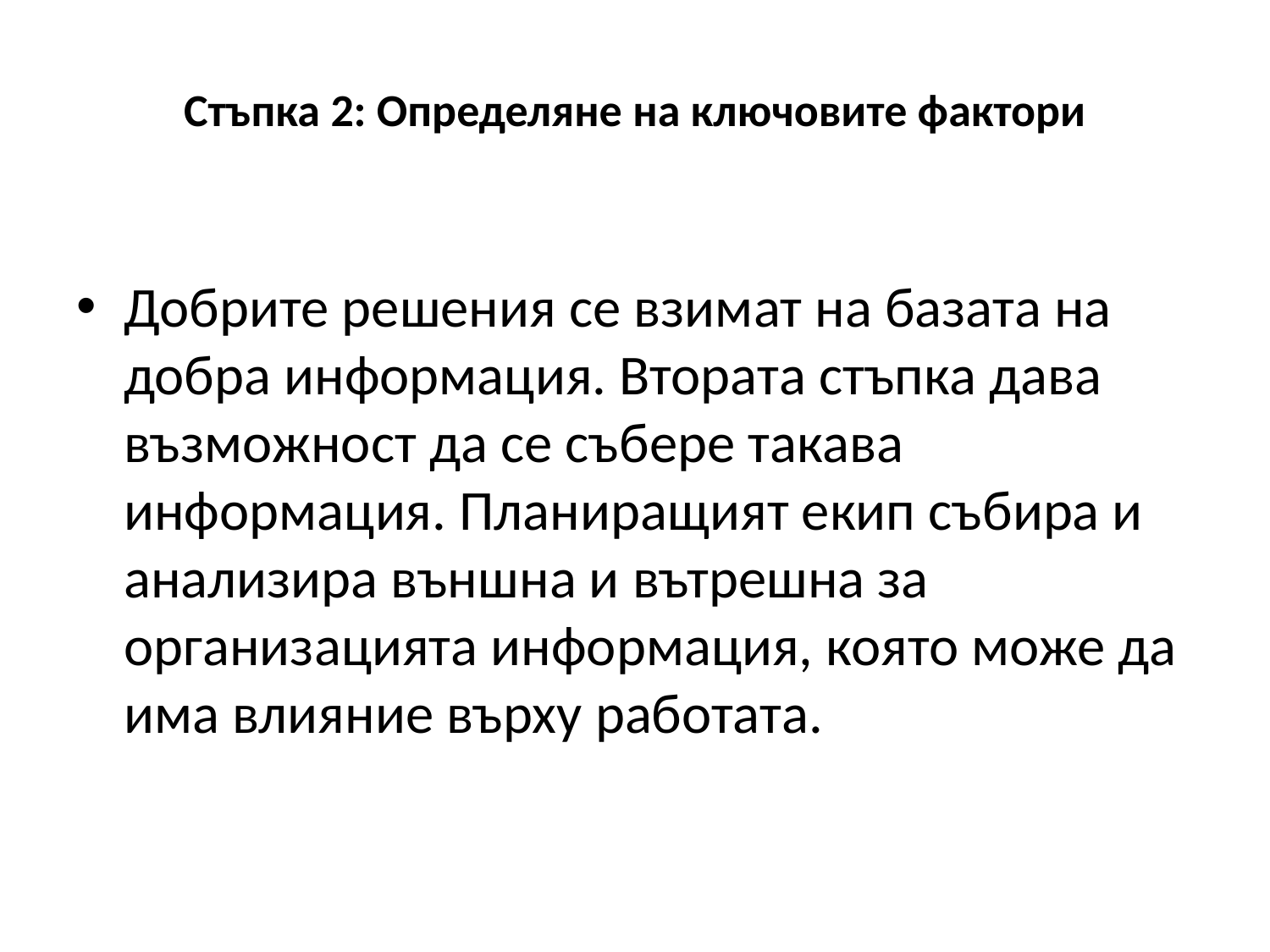

# Стъпка 2: Определяне на ключовите фактори
Добрите решения се взимат на базата на добра информация. Втората стъпка дава възможност да се събере такава информация. Планиращият екип събира и анализира външна и вътрешна за организацията информация, която може да има влияние върху работата.